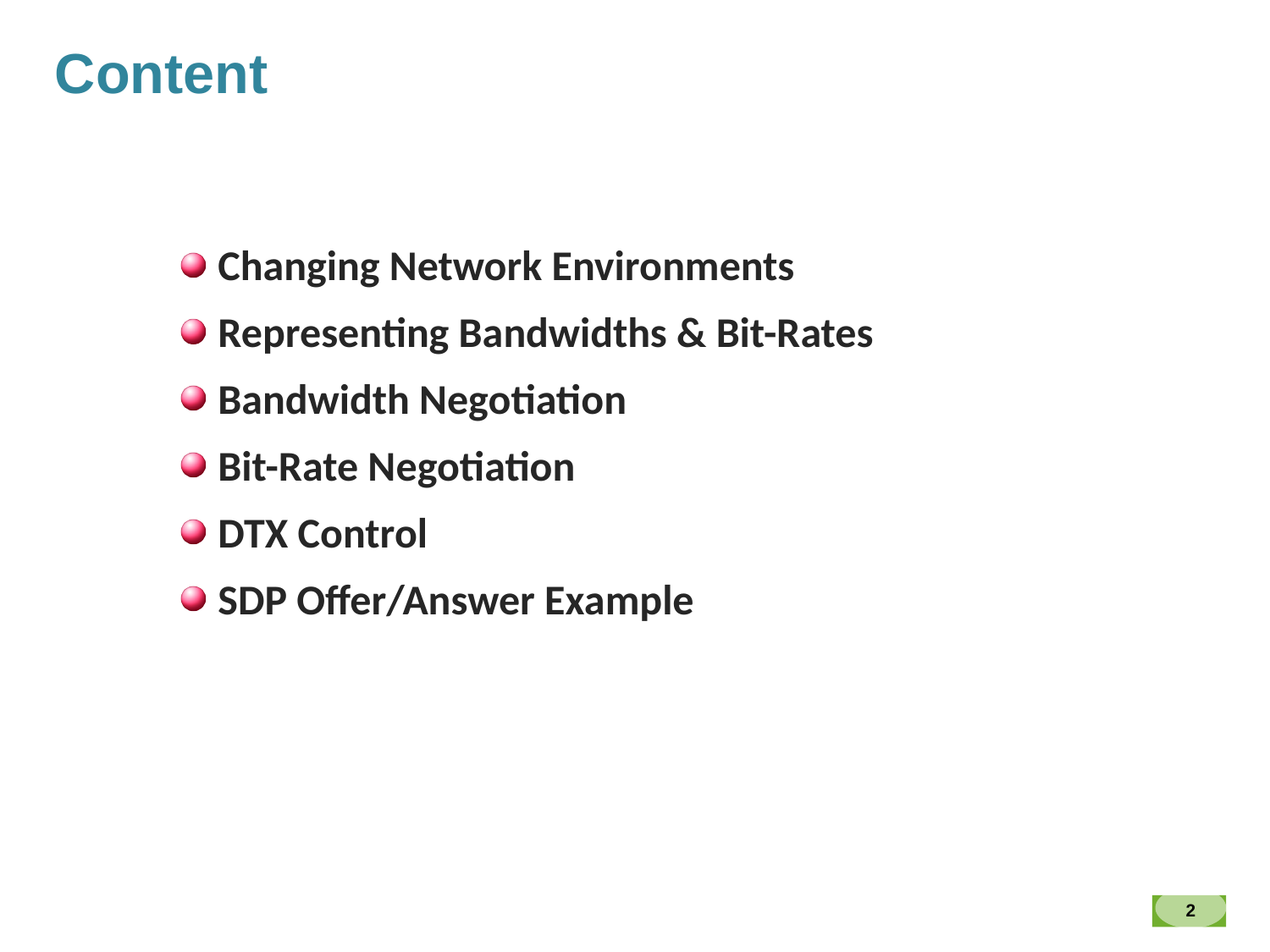

Content
 Changing Network Environments
 Representing Bandwidths & Bit-Rates
 Bandwidth Negotiation
 Bit-Rate Negotiation
 DTX Control
 SDP Offer/Answer Example